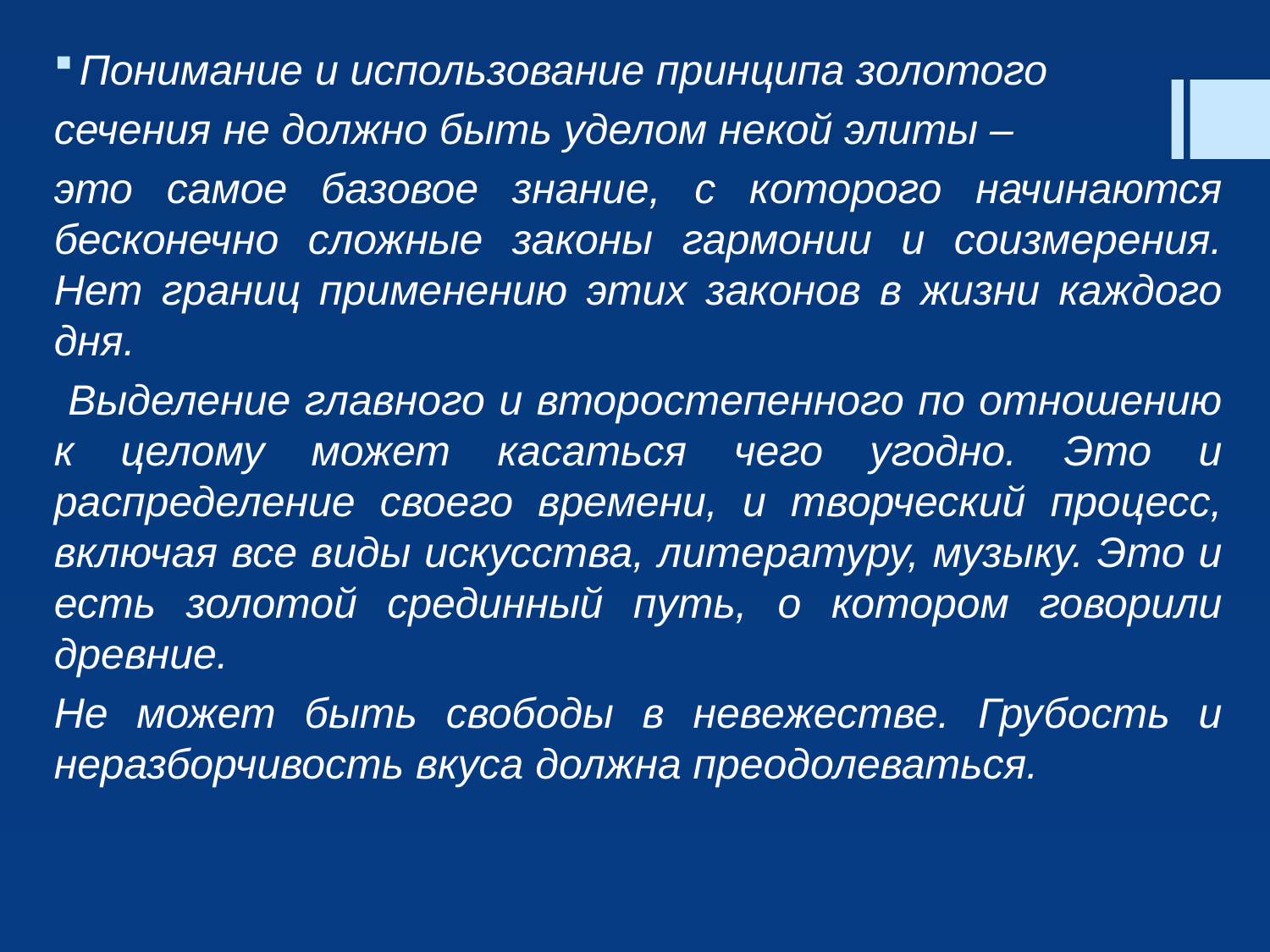

Понимание и использование принципа золотого
сечения не должно быть уделом некой элиты –
это самое базовое знание, с которого начинаются бесконечно сложные законы гармонии и соизмерения. Нет границ применению этих законов в жизни каждого дня.
 Выделение главного и второстепенного по отношению к целому может касаться чего угодно. Это и распределение своего времени, и творческий процесс, включая все виды искусства, литературу, музыку. Это и есть золотой срединный путь, о котором говорили древние.
Не может быть свободы в невежестве. Грубость и неразборчивость вкуса должна преодолеваться.